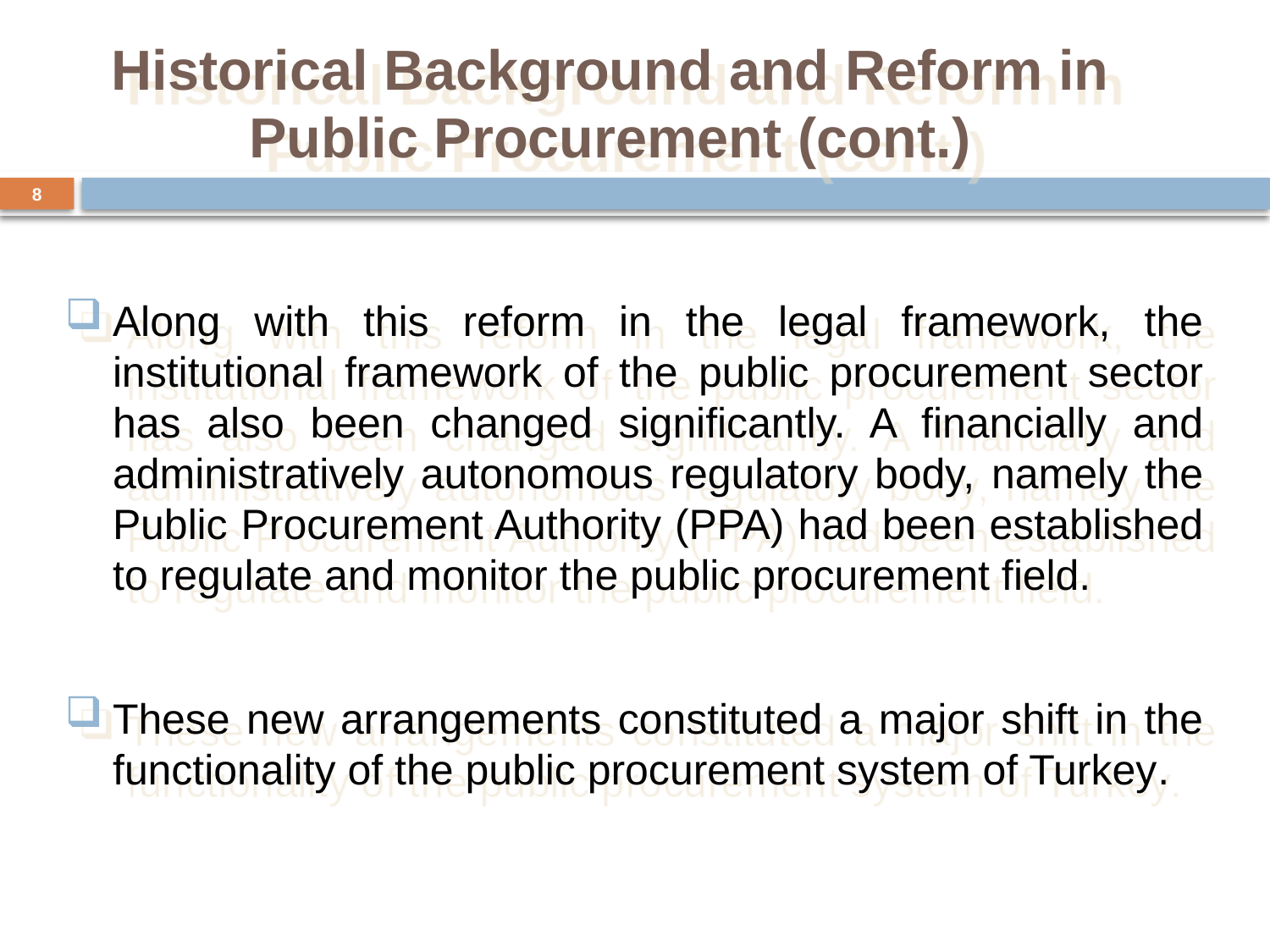

# Historical Background and Reform in Public Procurement (cont.)
8

Along with this reform in the legal framework, the institutional framework of the public procurement sector has also been changed significantly. A financially and administratively autonomous regulatory body, namely the Public Procurement Authority (PPA) had been established to regulate and monitor the public procurement field.

These new arrangements constituted a major shift in the functionality of the public procurement system of Turkey.